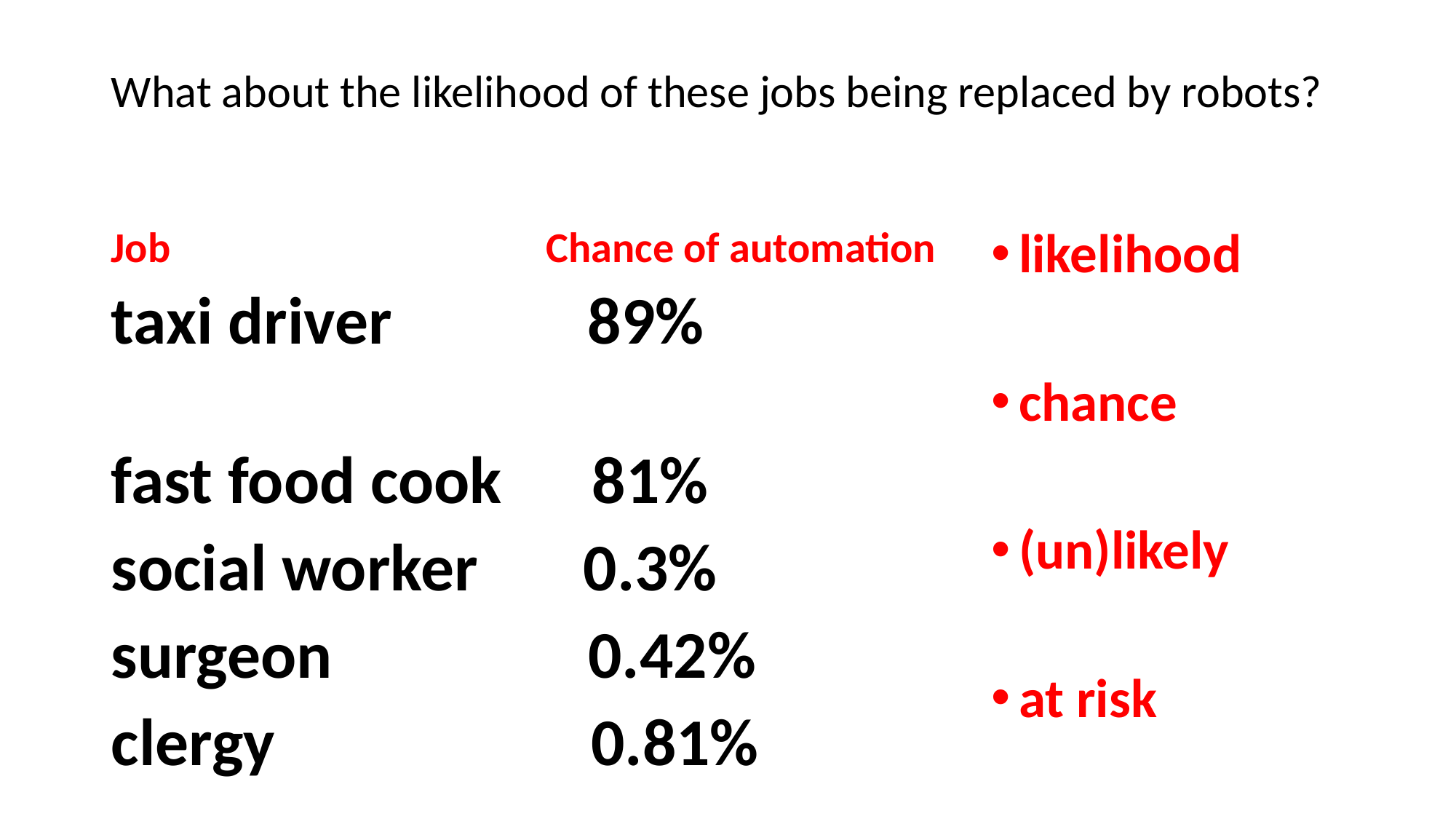

# What about the likelihood of these jobs being replaced by robots?

Job                                       Chance of automation
taxi driver             89%
fast food cook      81%
social worker       0.3%
surgeon                 0.42%
clergy                     0.81%

likelihood

chance

(un)likely

at risk